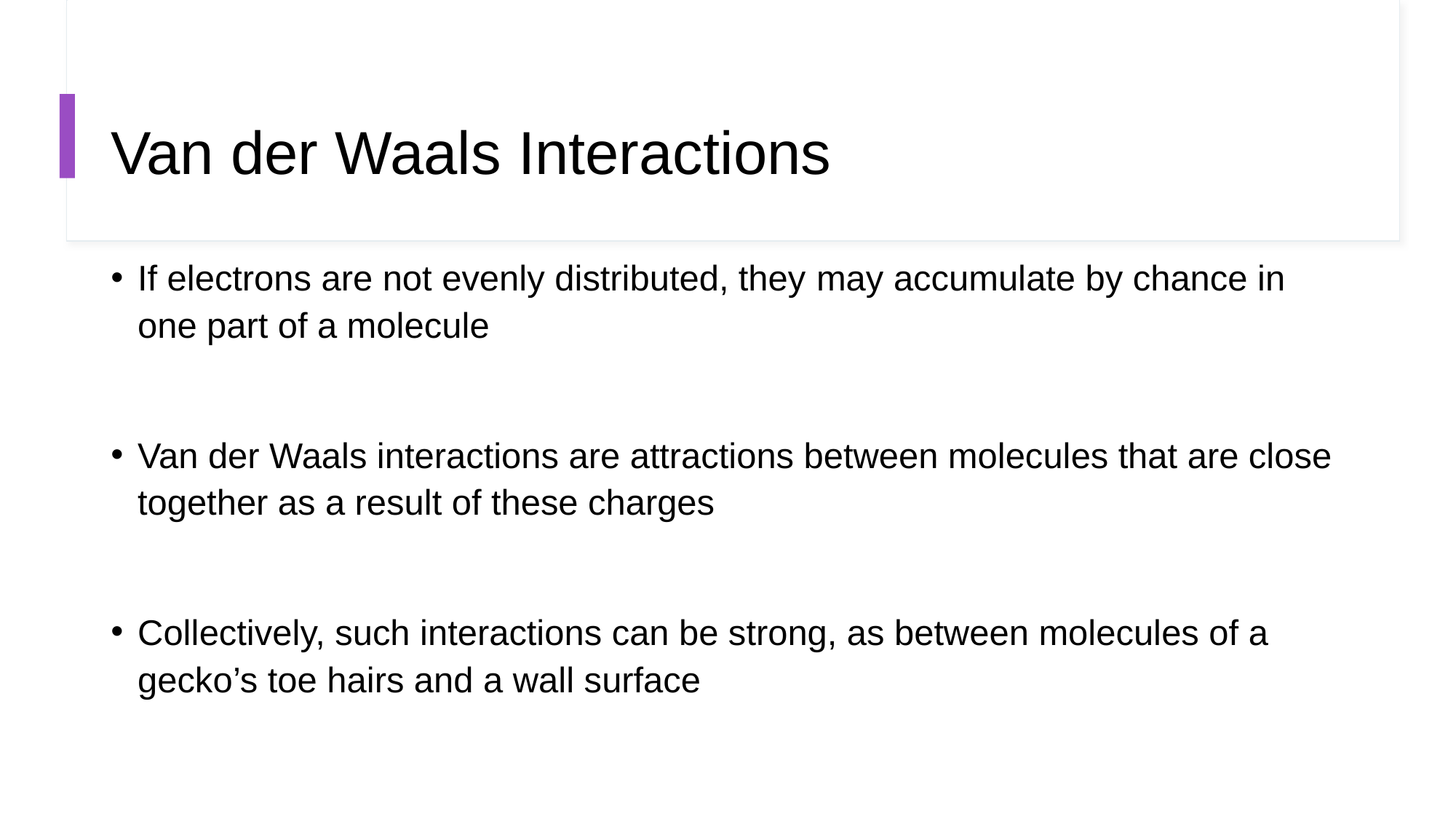

# Van der Waals Interactions
If electrons are not evenly distributed, they may accumulate by chance in one part of a molecule

Van der Waals interactions are attractions between molecules that are close together as a result of these charges

Collectively, such interactions can be strong, as between molecules of a gecko’s toe hairs and a wall surface